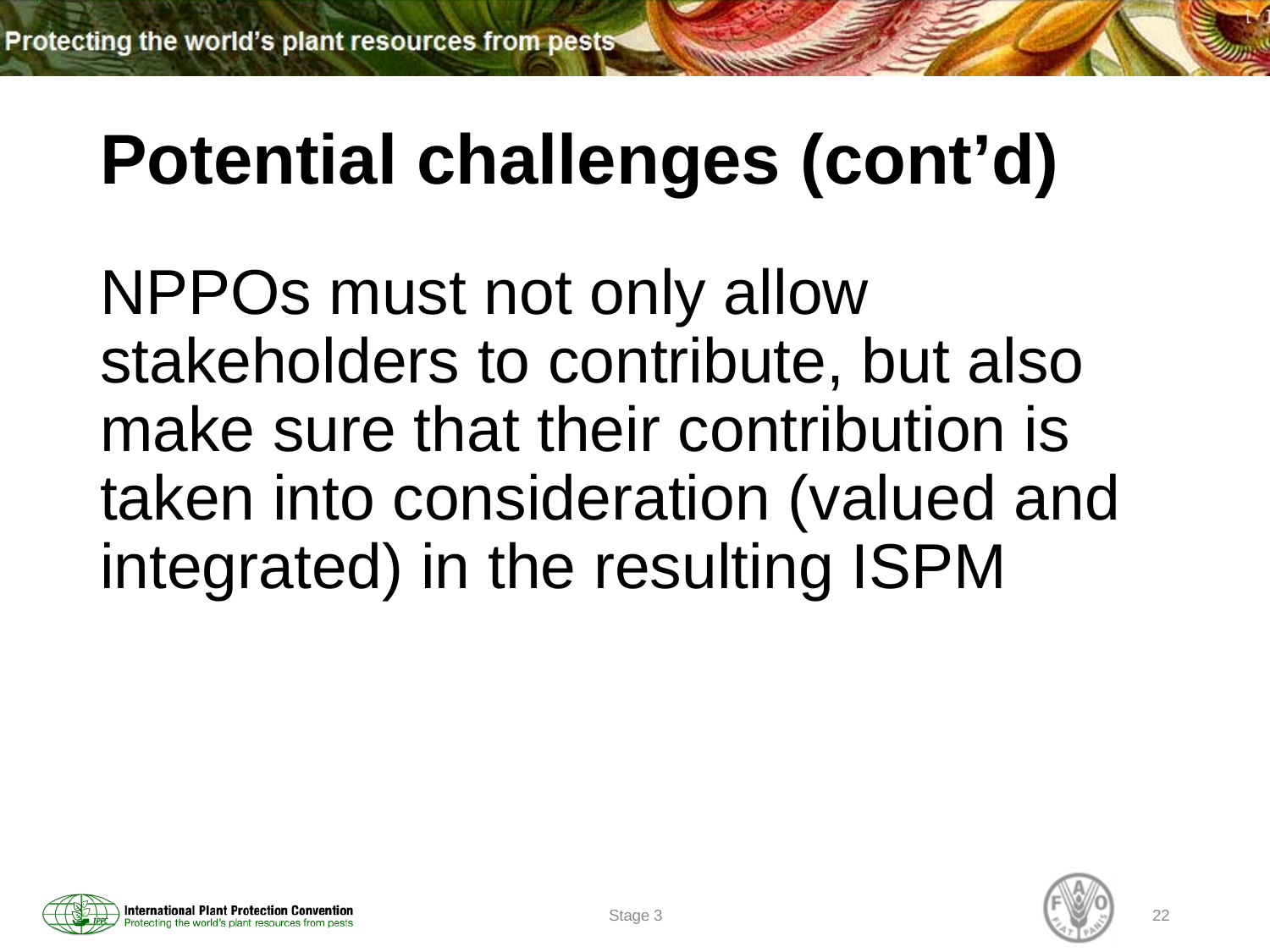

# Potential challenges (cont’d)
NPPOs must not only allow stakeholders to contribute, but also make sure that their contribution is taken into consideration (valued and integrated) in the resulting ISPM
Stage 3
22